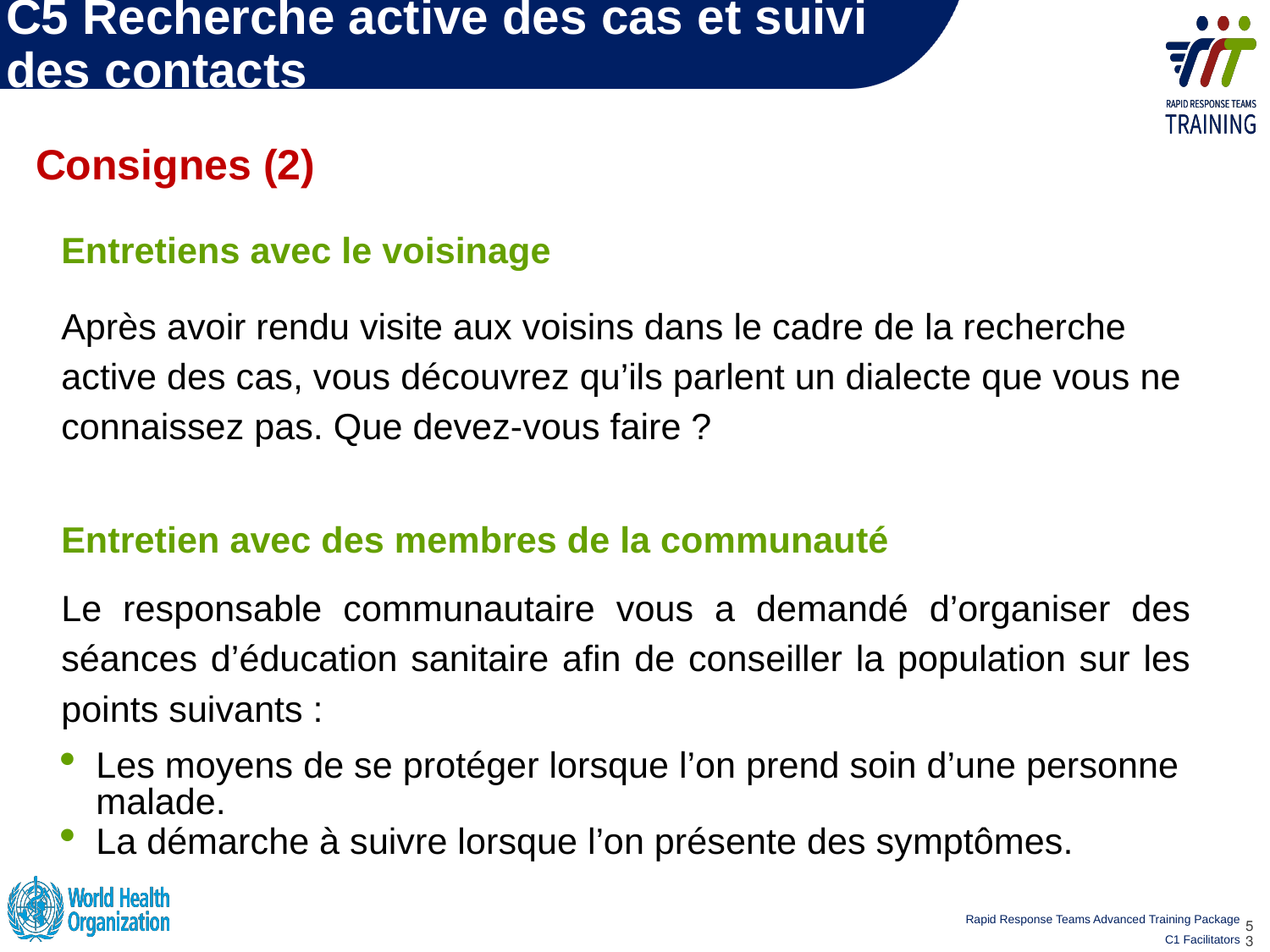

C5 Recherche active des cas et suivi des contacts
Consignes (2)

Entretiens avec le voisinage
Après avoir rendu visite aux voisins dans le cadre de la recherche active des cas, vous découvrez qu’ils parlent un dialecte que vous ne connaissez pas. Que devez-vous faire ?

Entretien avec des membres de la communauté
Le responsable communautaire vous a demandé d’organiser des séances d’éducation sanitaire afin de conseiller la population sur les points suivants :
Les moyens de se protéger lorsque l’on prend soin d’une personne malade.
La démarche à suivre lorsque l’on présente des symptômes.